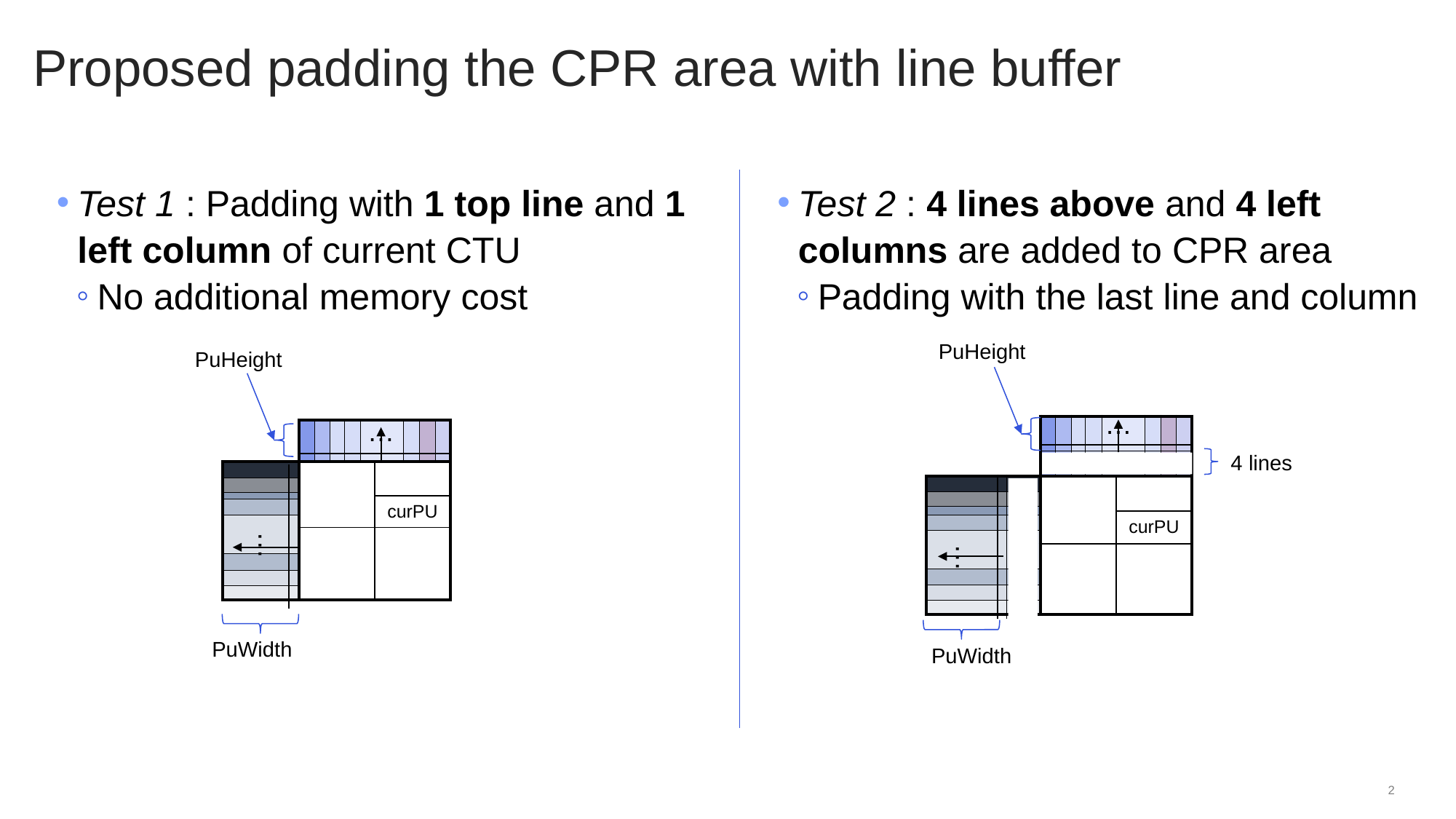

# Proposed padding the CPR area with line buffer

Test 1 : Padding with 1 top line and 1 left column of current CTU
No additional memory cost

Test 2 : 4 lines above and 4 left columns are added to CPR area
Padding with the last line and column

PuHeight
PuHeight

|  |  |  |  |  |  |  |  |  |  |
| --- | --- | --- | --- | --- | --- | --- | --- | --- | --- |
|  |  |  |  |  |  |  |  |  |  |
|  |  |  |  |  |  |  |  |  |  |
|  |  |  |  |  |  |  |  |  |  |
|  |  |  |  |  |  | curPU |  |  |  |
|  |  |  |  |  |  |  |  |  |  |
|  |  |  |  |  |  |  |  |  |  |
|  |  |  |  |  |  |  |  |  |  |
|  |  |  |  |  |  |  |  |  |  |
|  |  |  |  |  |  |  |  |  |  |
|  |  |  |  |  |  |  |  |  |  |

…
|  |  |  |  |  |  |  |  |  |  |
| --- | --- | --- | --- | --- | --- | --- | --- | --- | --- |
|  |  |  |  |  |  |  |  |  |  |
|  |  |  |  |  |  |  |  |  |  |
|  |  |  |  |  |  |  |  |  |  |
|  |  |  |  |  |  | curPU |  |  |  |
|  |  |  |  |  |  |  |  |  |  |
|  |  |  |  |  |  |  |  |  |  |
|  |  |  |  |  |  |  |  |  |  |
|  |  |  |  |  |  |  |  |  |  |
|  |  |  |  |  |  |  |  |  |  |
|  |  |  |  |  |  |  |  |  |  |

…
4 lines

…
…

PuWidth
PuWidth